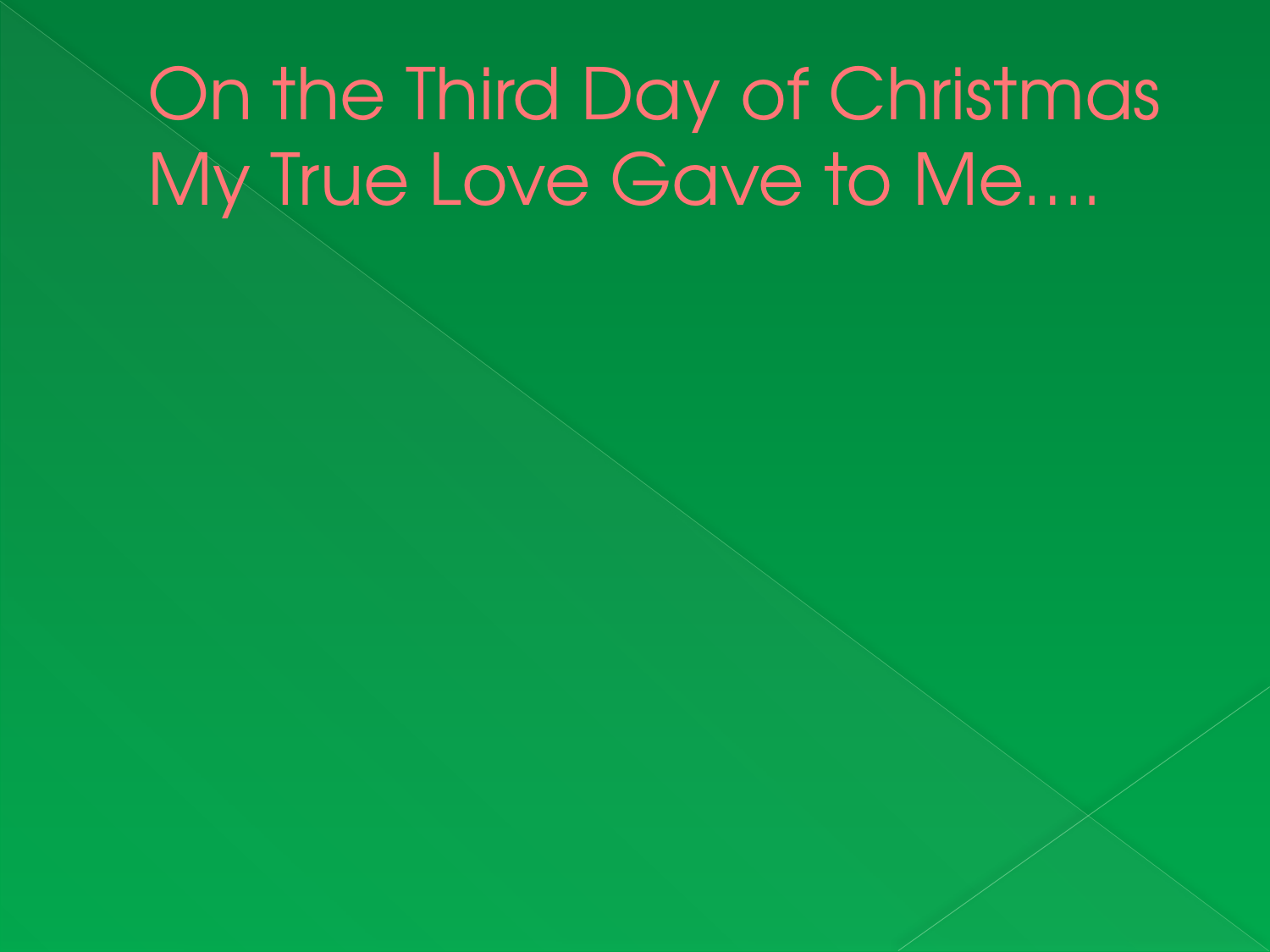

# On the Third Day of Christmas My True Love Gave to Me….